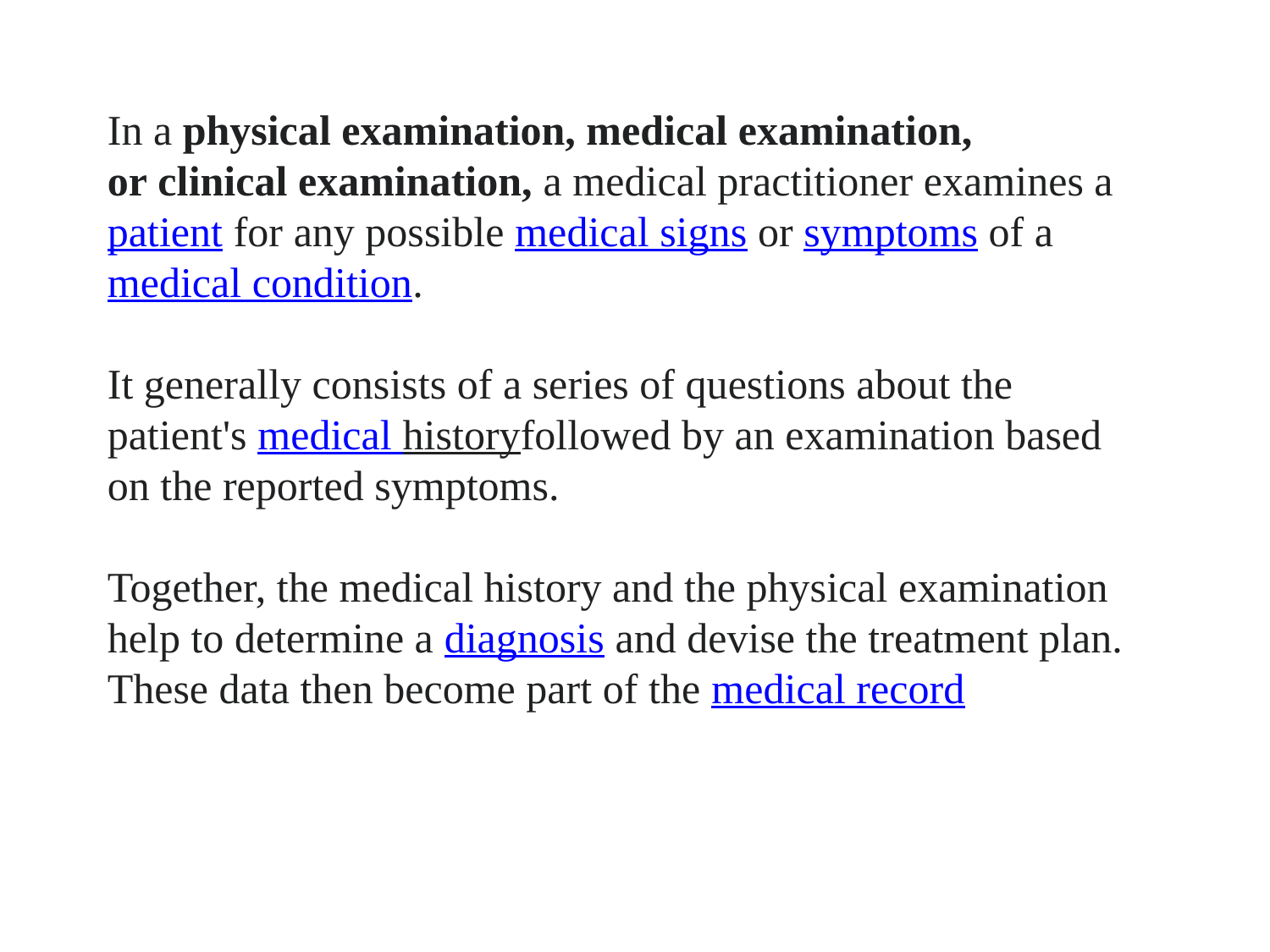

In a physical examination, medical examination, or clinical examination, a medical practitioner examines a patient for any possible medical signs or symptoms of a medical condition.

It generally consists of a series of questions about the patient's medical historyfollowed by an examination based on the reported symptoms.

Together, the medical history and the physical examination help to determine a diagnosis and devise the treatment plan. These data then become part of the medical record